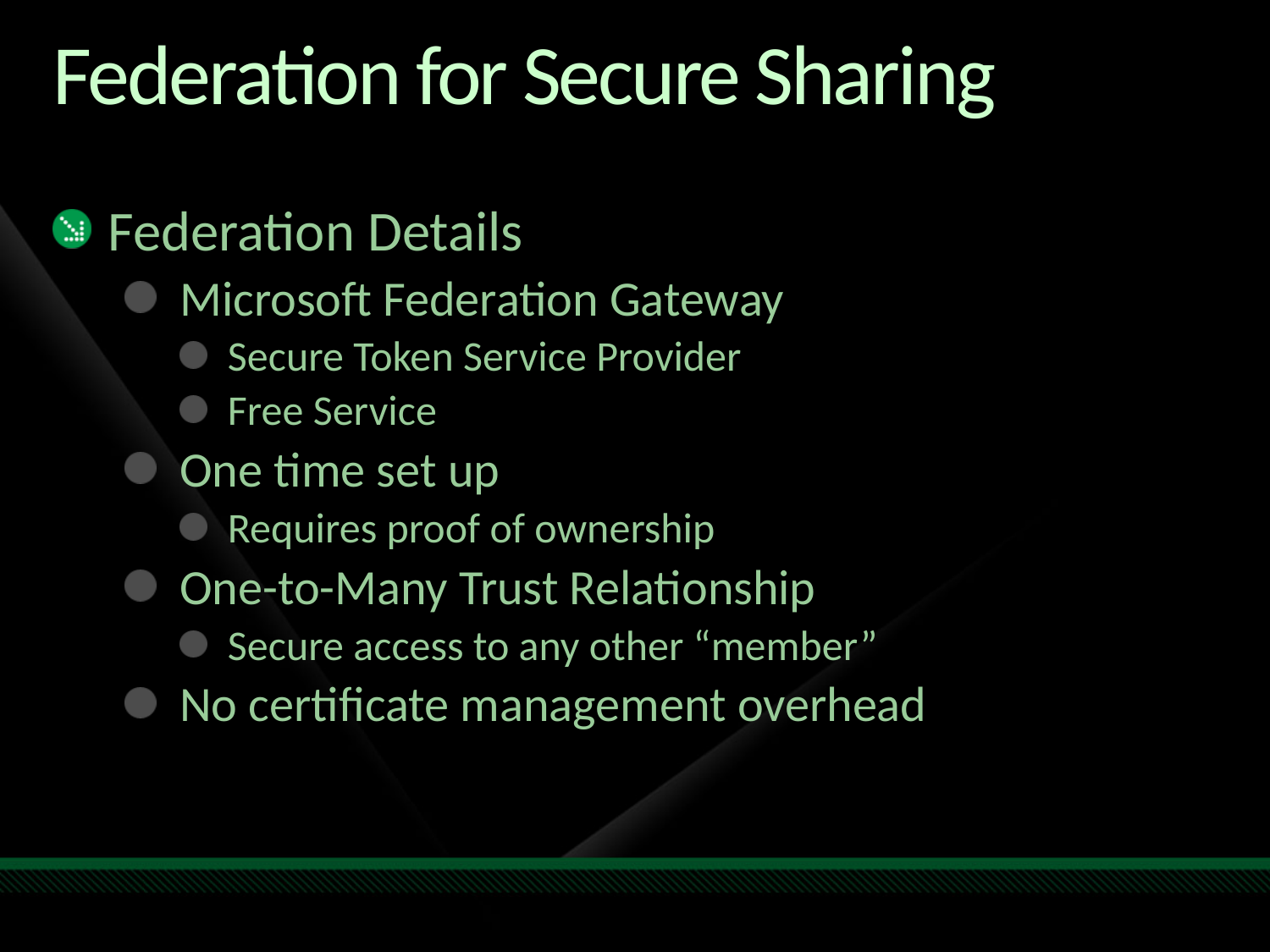

# Federation for Secure Sharing
Federation Details
Microsoft Federation Gateway
Secure Token Service Provider
Free Service
One time set up
Requires proof of ownership
One-to-Many Trust Relationship
Secure access to any other “member”
No certificate management overhead